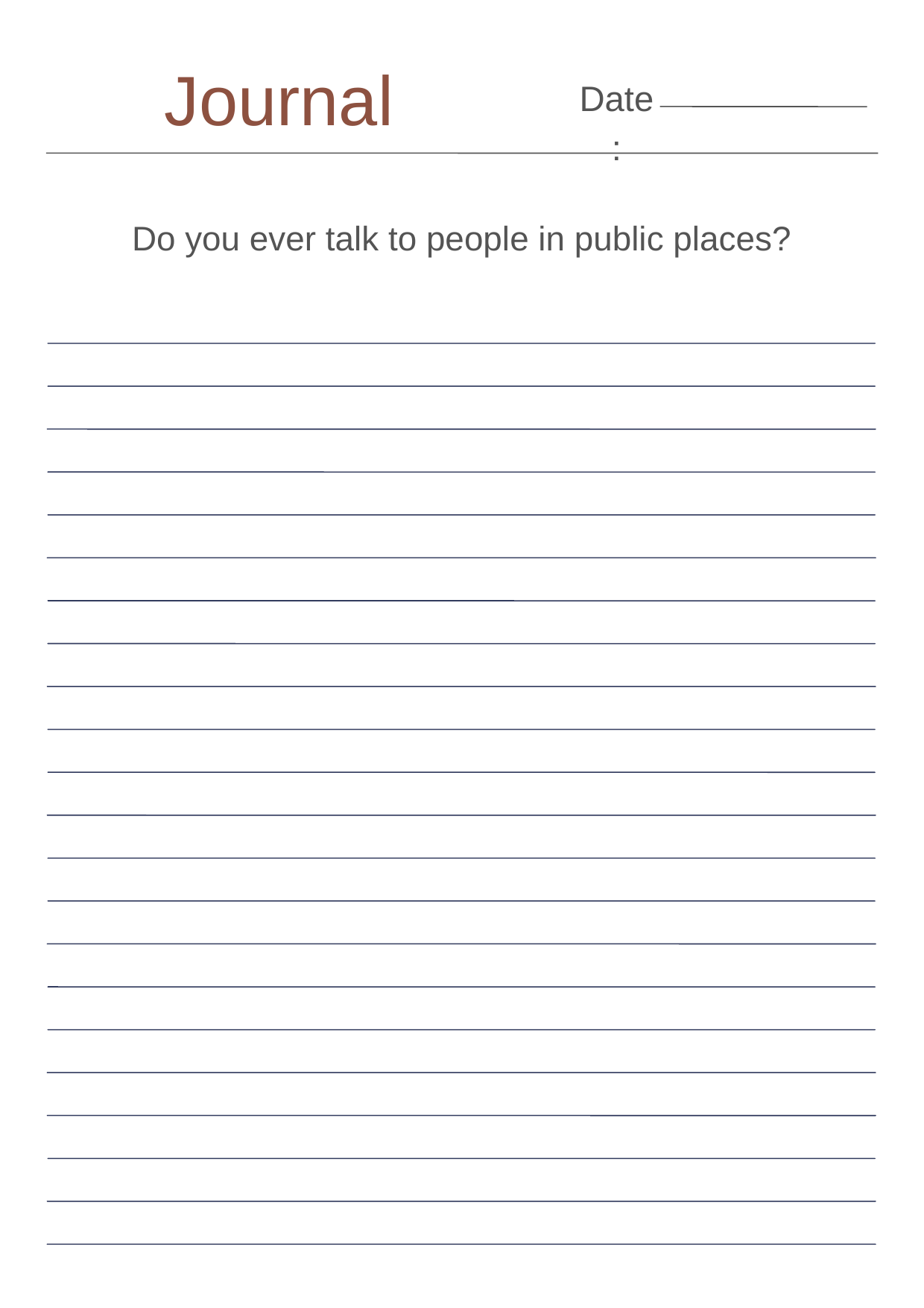

Journal
Date:

Do you ever talk to people in public places?